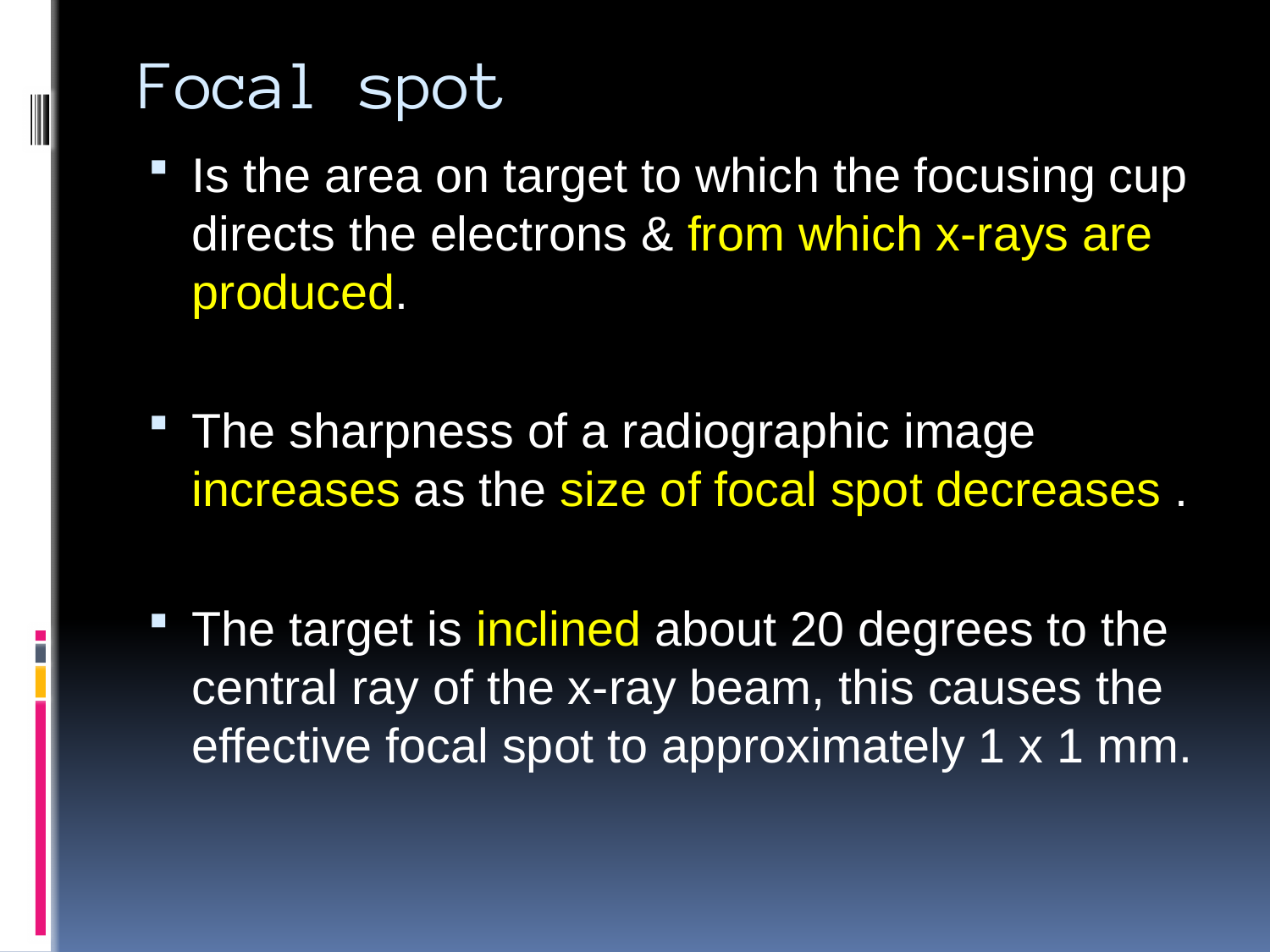

# Focal spot
Is the area on target to which the focusing cup directs the electrons & from which x-rays are produced.

The sharpness of a radiographic image  increases as the size of focal spot decreases .

The target is inclined about 20 degrees to the central ray of the x-ray beam, this causes the effective focal spot to approximately 1 x 1 mm.